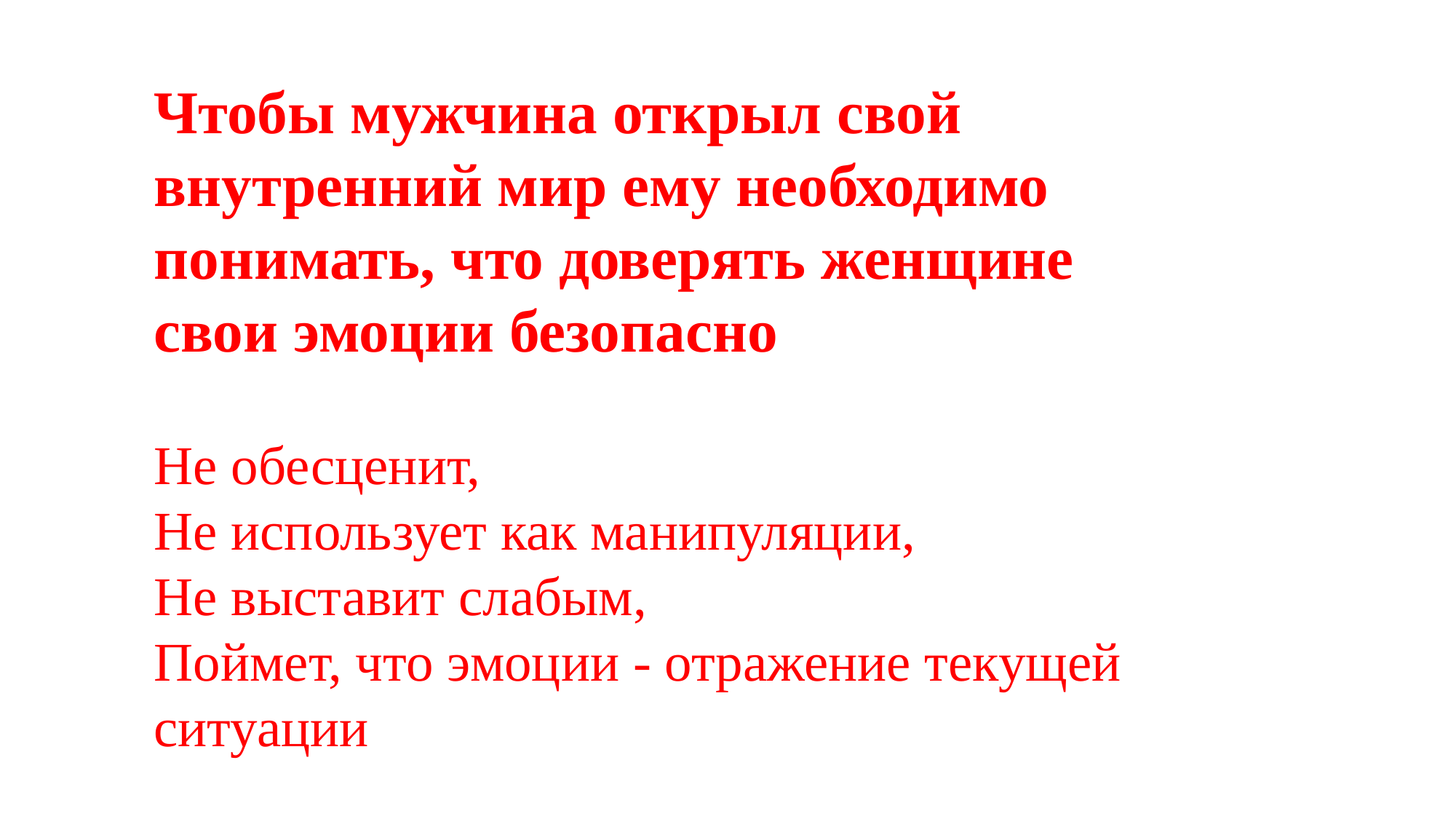

Чтобы мужчина открыл свой внутренний мир ему необходимо понимать, что доверять женщине свои эмоции безопасно

Не обесценит,
Не использует как манипуляции,
Не выставит слабым,
Поймет, что эмоции - отражение текущей ситуации